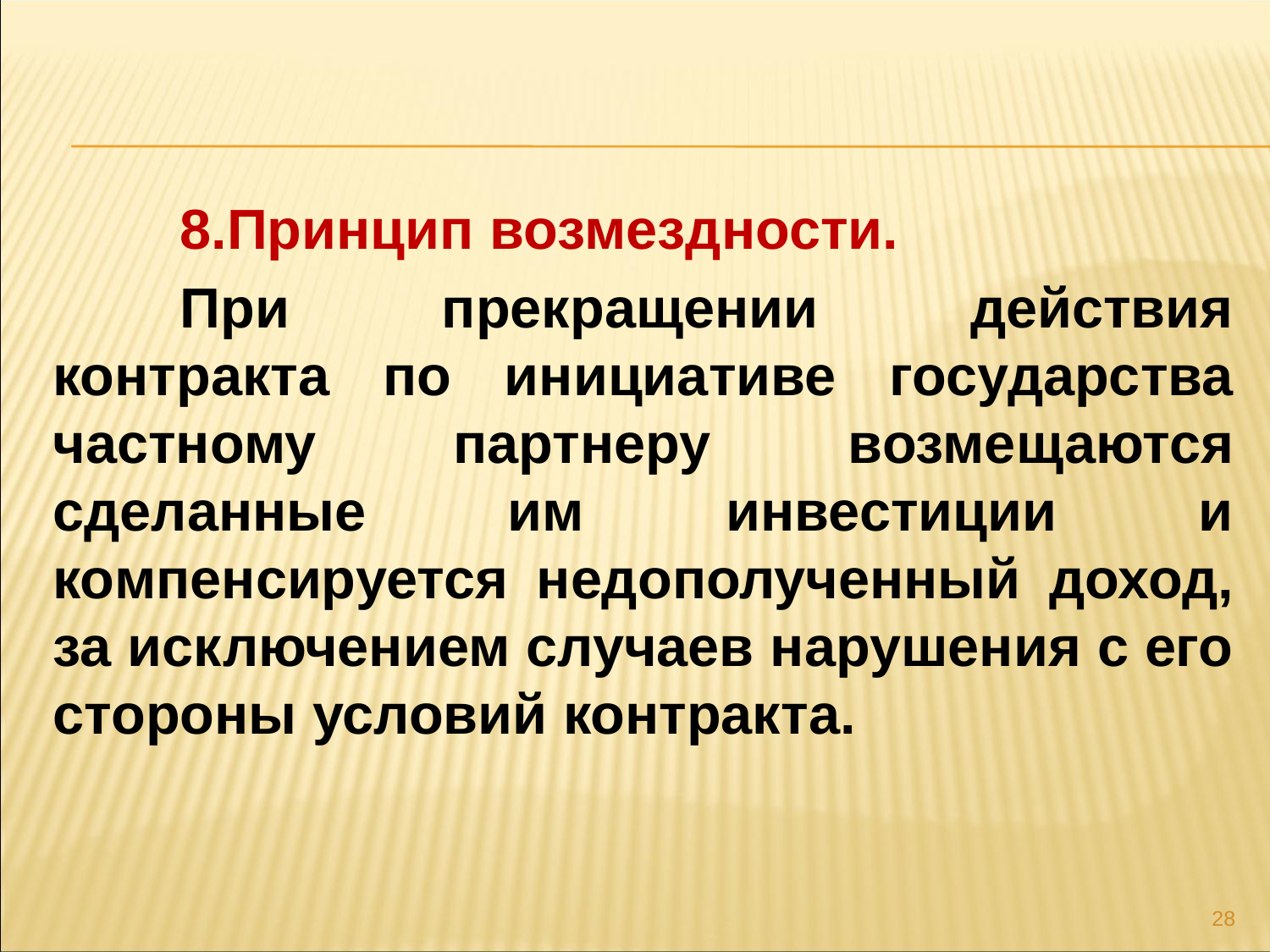

8.Принцип возмездности.
	При прекращении действия контракта по инициативе государства частному партнеру возмещаются сделанные им инвестиции и компенсируется недополученный доход, за исключением случаев нарушения с его стороны условий контракта.
28